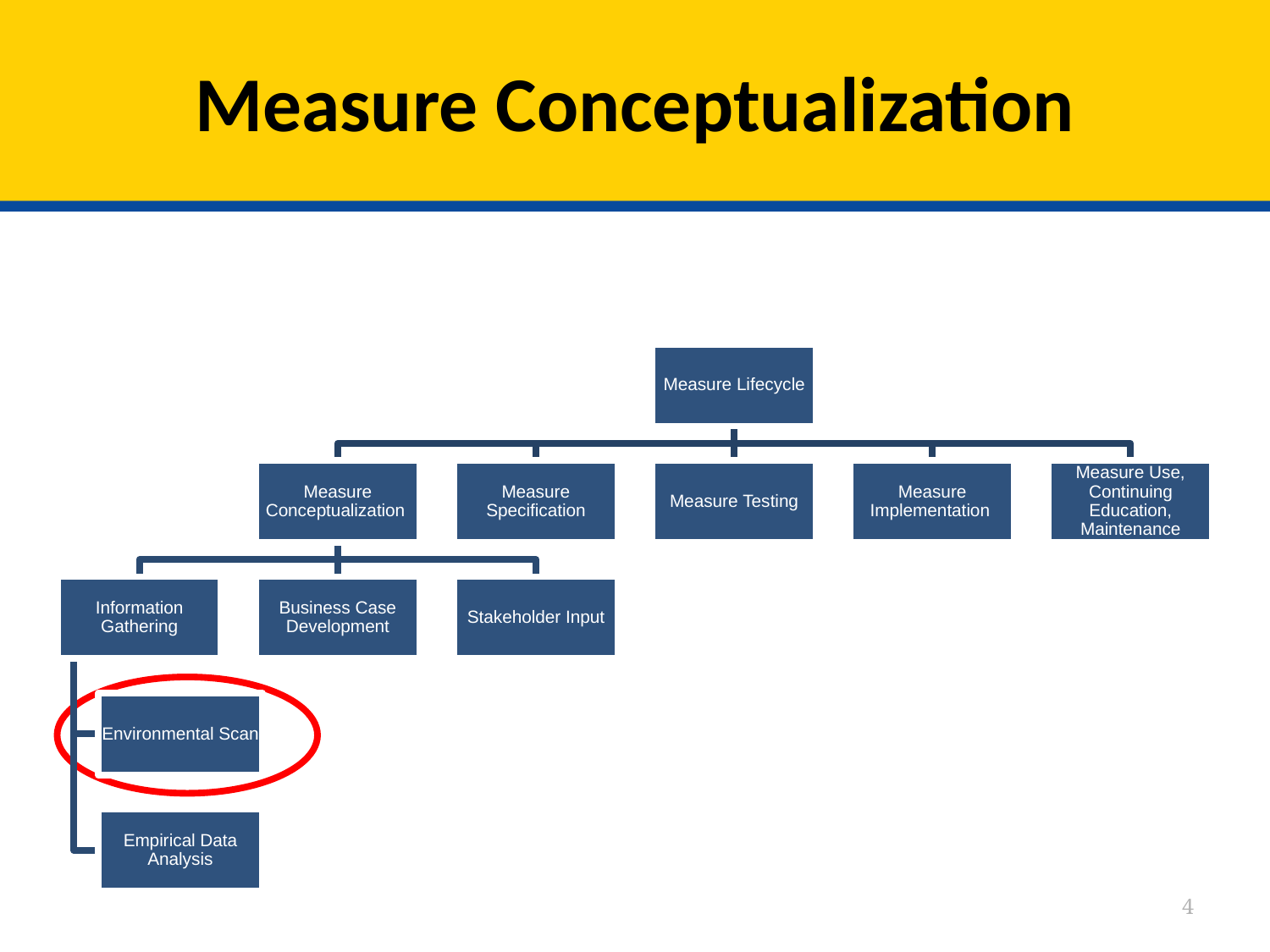

# Measure Conceptualization
Measure Lifecycle
Measure Conceptualization
Information Gathering
Environmental Scan
Empirical Data Analysis
Business Case Development
Stakeholder Input
Measure Specification
Measure Testing
Measure Implementation
Measure Use, Continuing Education, Maintenance

4